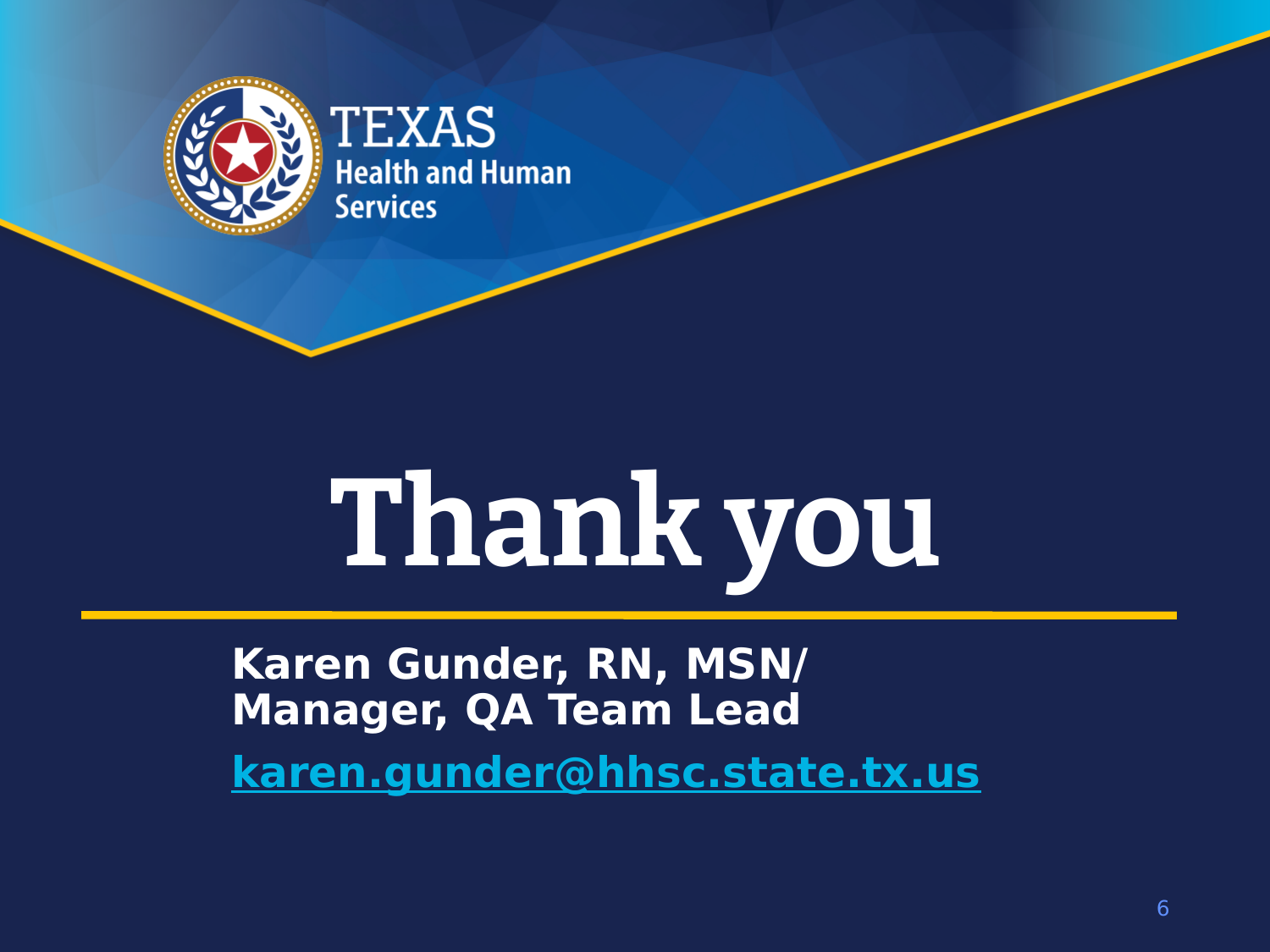

# Thank you
Karen Gunder, RN, MSN/ Manager, QA Team Lead
karen.gunder@hhsc.state.tx.us

6